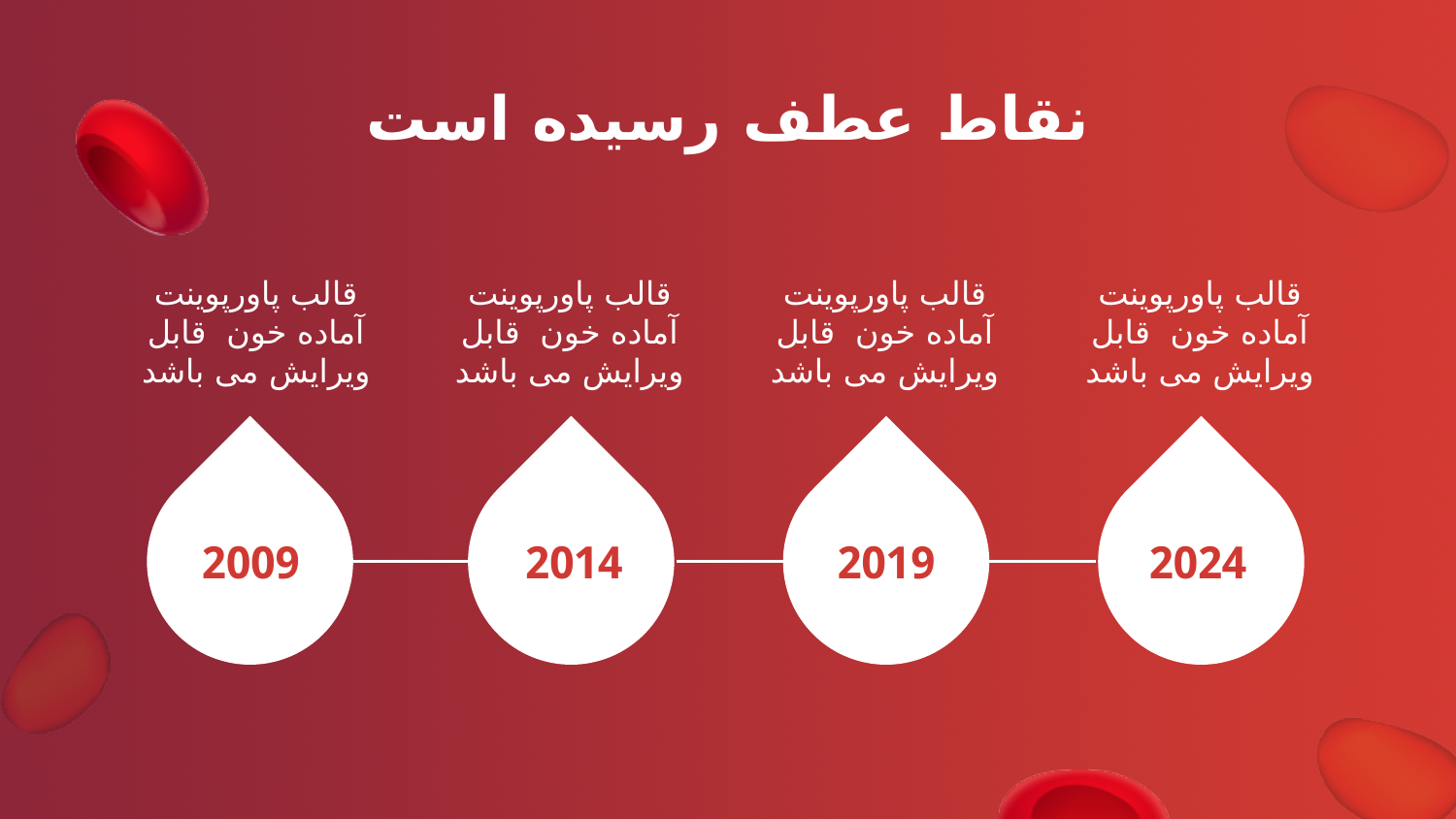

# نقاط عطف رسیده است
قالب پاورپوینت آماده خون  قابل ویرایش می باشد
قالب پاورپوینت آماده خون  قابل ویرایش می باشد
قالب پاورپوینت آماده خون  قابل ویرایش می باشد
قالب پاورپوینت آماده خون  قابل ویرایش می باشد

2009
2014
2019
2024